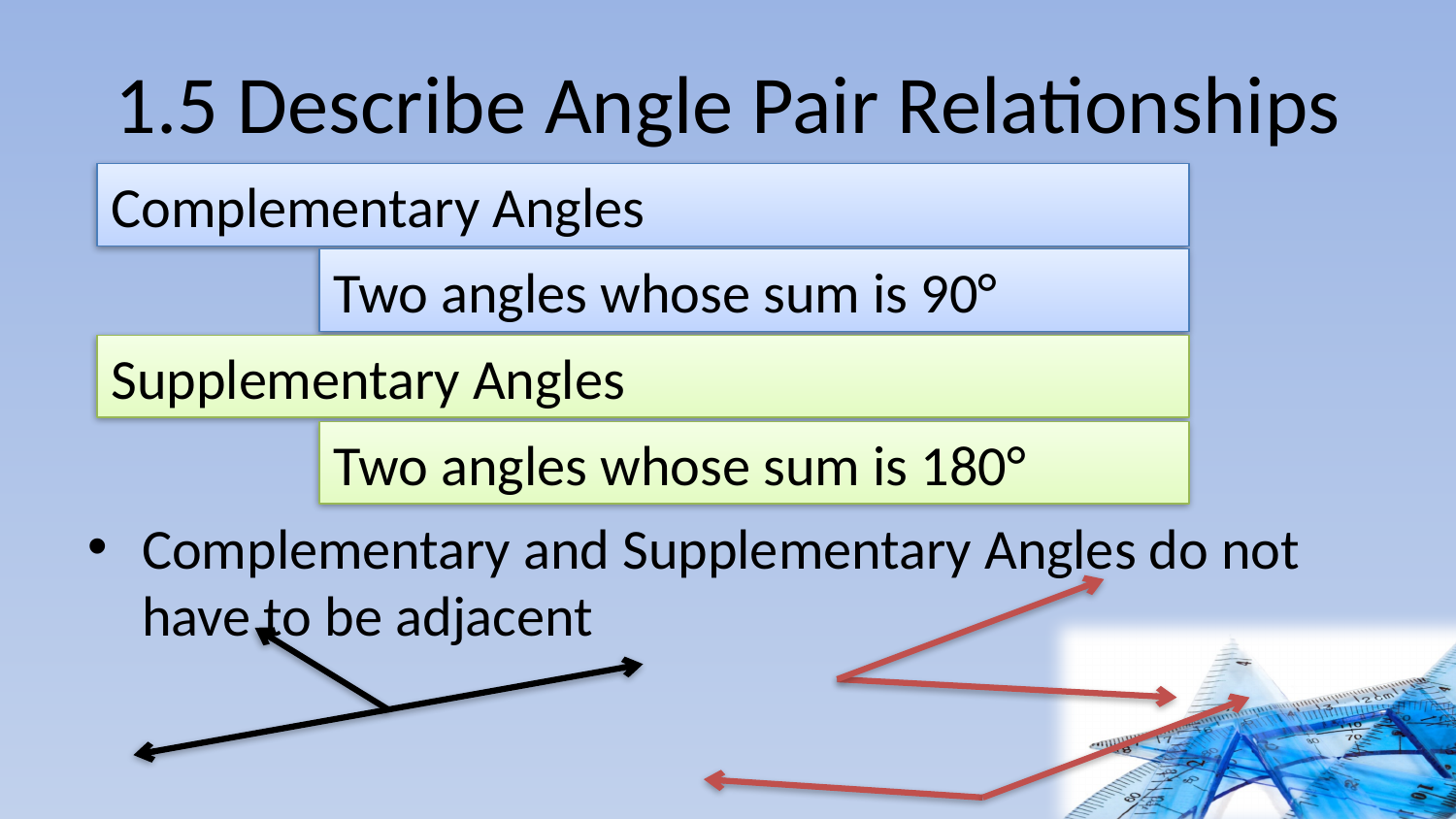

# 1.5 Describe Angle Pair Relationships
Complementary Angles
Two angles whose sum is 90°
Supplementary Angles
Two angles whose sum is 180°
Complementary and Supplementary Angles do not have to be adjacent